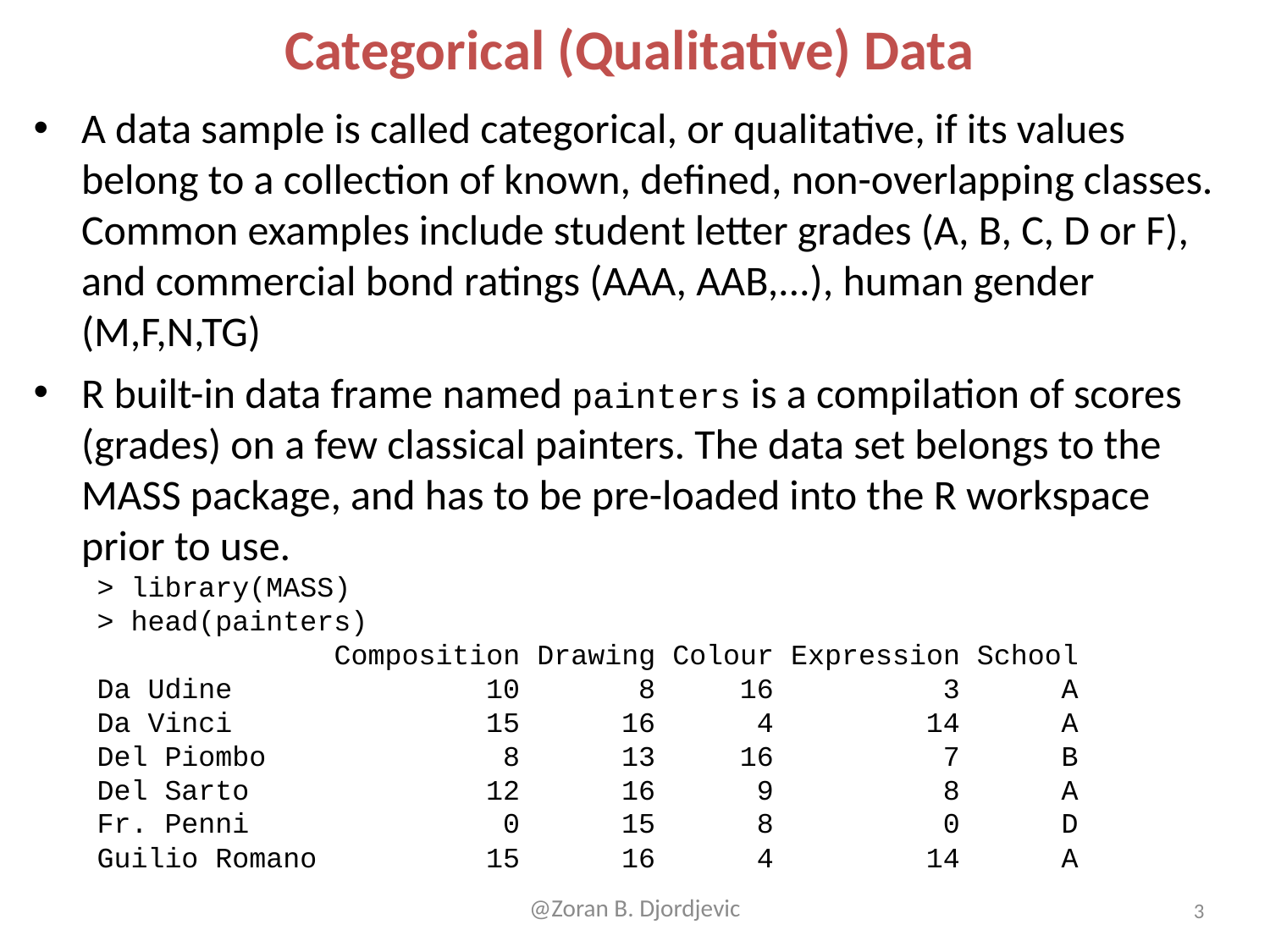

# Categorical (Qualitative) Data
A data sample is called categorical, or qualitative, if its values belong to a collection of known, defined, non-overlapping classes. Common examples include student letter grades (A, B, C, D or F), and commercial bond ratings (AAA, AAB,...), human gender (M,F,N,TG)
R built-in data frame named painters is a compilation of scores (grades) on a few classical painters. The data set belongs to the MASS package, and has to be pre-loaded into the R workspace prior to use.
> library(MASS)
> head(painters)
              Composition Drawing Colour Expression School
Da Udine               10       8     16          3      A
Da Vinci               15      16      4         14      A
Del Piombo              8      13     16          7      B
Del Sarto              12      16      9          8      A
Fr. Penni               0      15      8          0      D
Guilio Romano          15      16      4         14      A
@Zoran B. Djordjevic
3